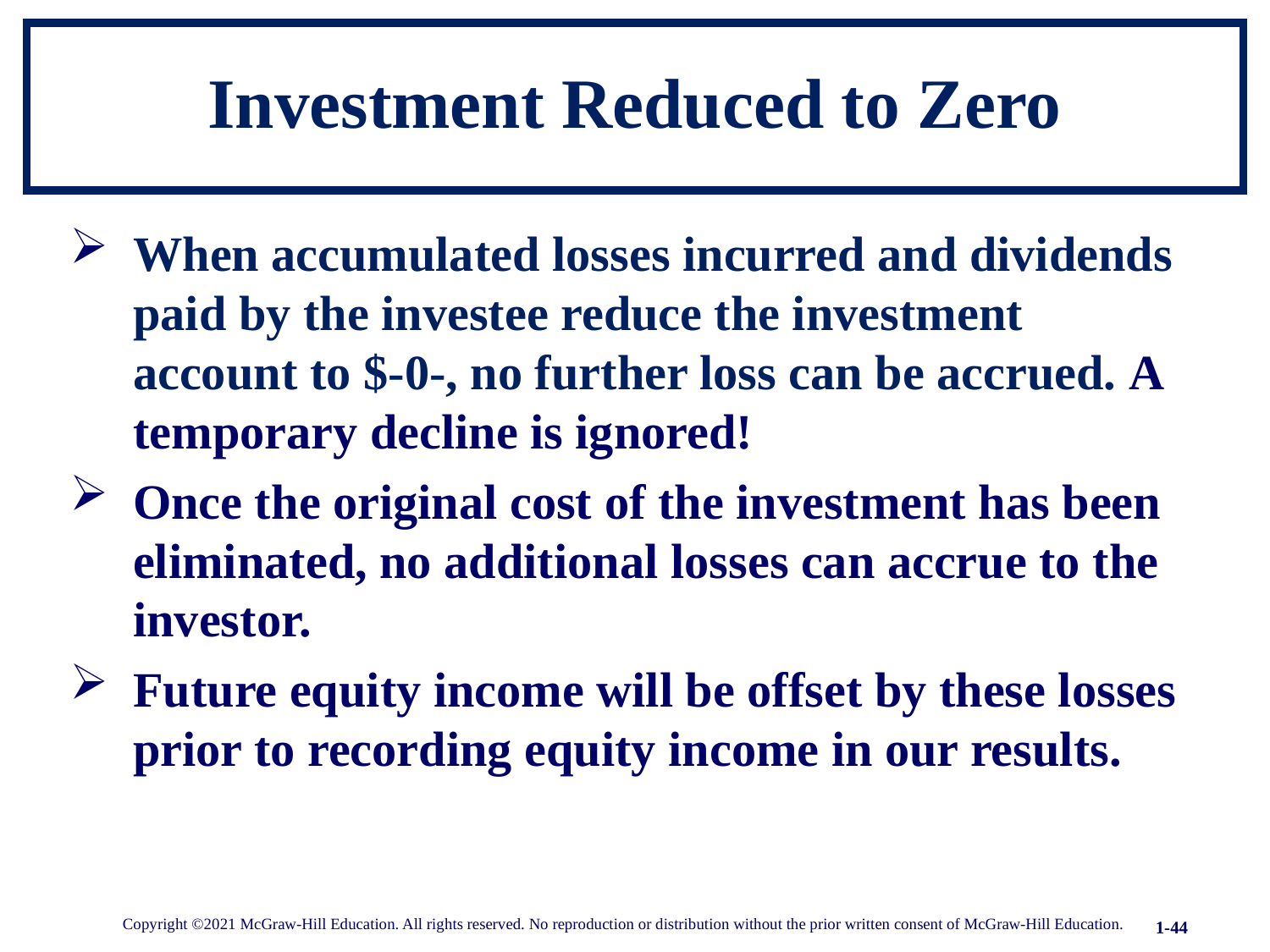

# Investment Reduced to Zero
When accumulated losses incurred and dividends paid by the investee reduce the investment account to $-0-, no further loss can be accrued. A temporary decline is ignored!
Once the original cost of the investment has been eliminated, no additional losses can accrue to the investor.
Future equity income will be offset by these losses prior to recording equity income in our results.
Copyright ©2021 McGraw-Hill Education. All rights reserved. No reproduction or distribution without the prior written consent of McGraw-Hill Education.
1-44